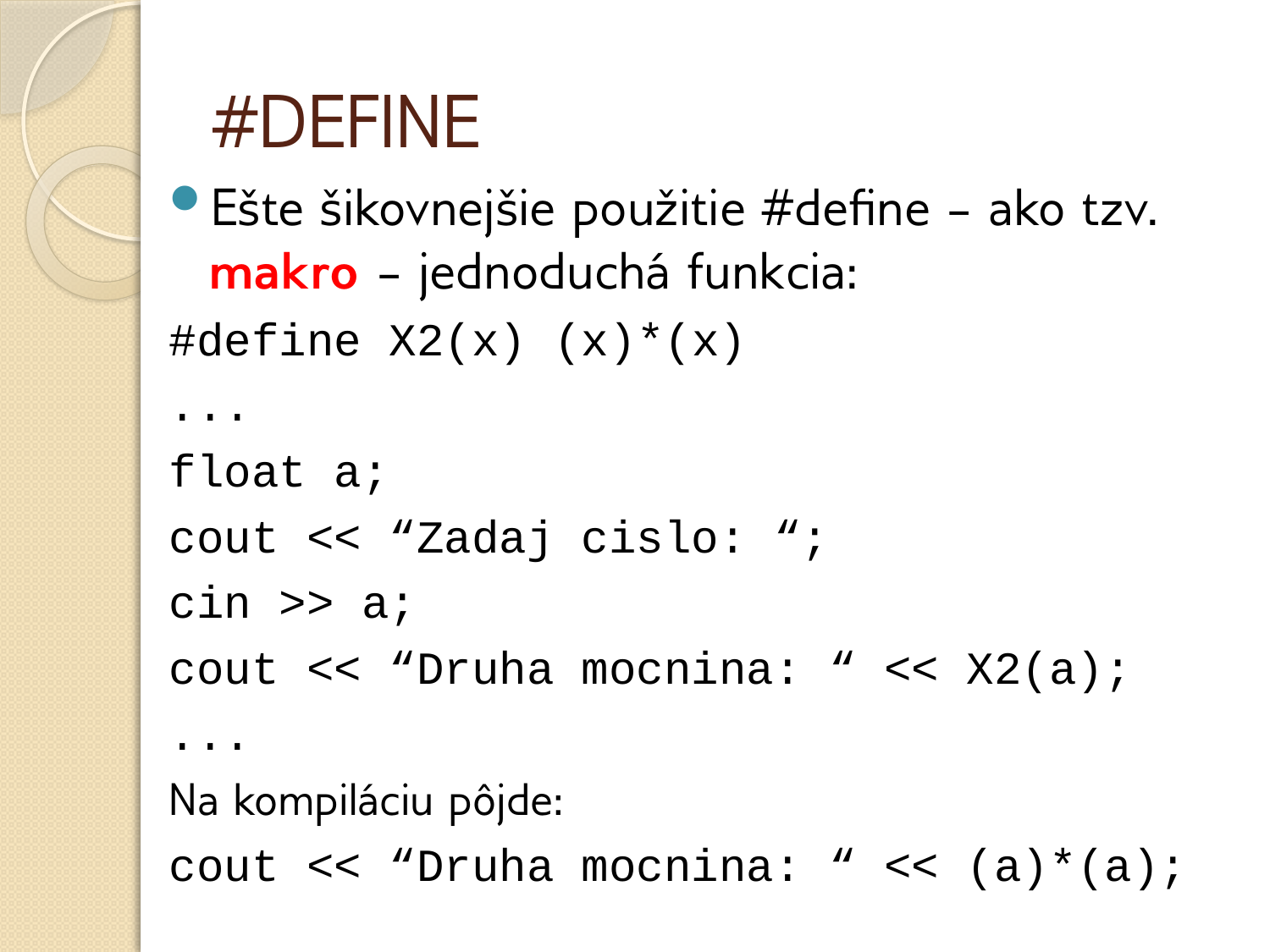

# #DEFINE
Ešte šikovnejšie použitie #define – ako tzv. makro – jednoduchá funkcia:
#define X2(x) (x)*(x)
...
float a;
cout << “Zadaj cislo: “;
cin >> a;
cout << “Druha mocnina: “ << X2(a);
...
Na kompiláciu pôjde:
cout << “Druha mocnina: “ << (a)*(a);